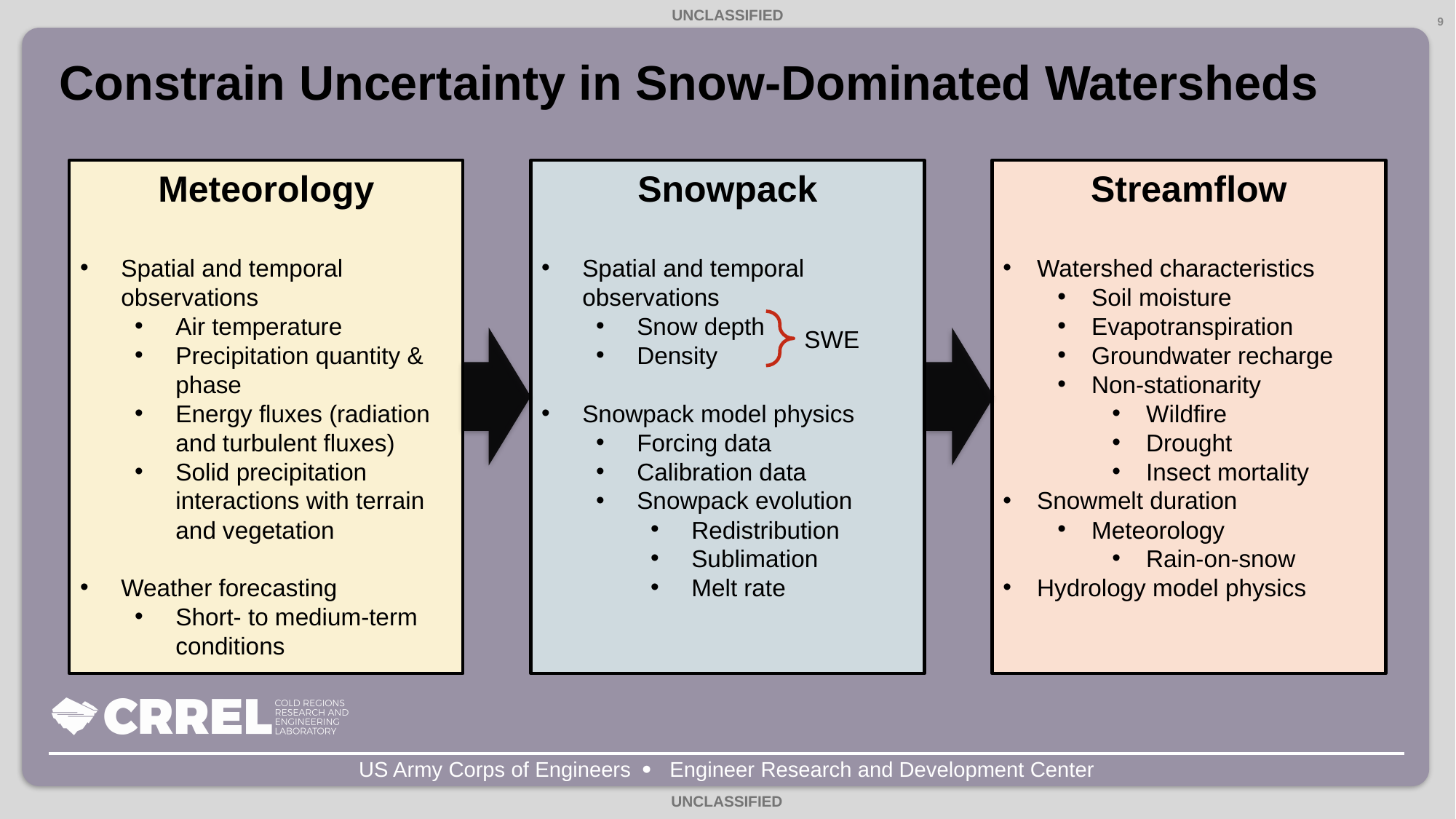

9
# Constrain Uncertainty in Snow-Dominated Watersheds
Snowpack

Spatial and temporal observations
Snow depth
Density

Snowpack model physics
Forcing data
Calibration data
Snowpack evolution
Redistribution
Sublimation
Melt rate

Streamflow

Watershed characteristics
Soil moisture
Evapotranspiration
Groundwater recharge
Non-stationarity
Wildfire
Drought
Insect mortality
Snowmelt duration
Meteorology
Rain-on-snow
Hydrology model physics

Meteorology

Spatial and temporal  observations
Air temperature
Precipitation quantity & phase
Energy fluxes (radiation and turbulent fluxes)
Solid precipitation interactions with terrain and vegetation

Weather forecasting
Short- to medium-term conditions

SWE